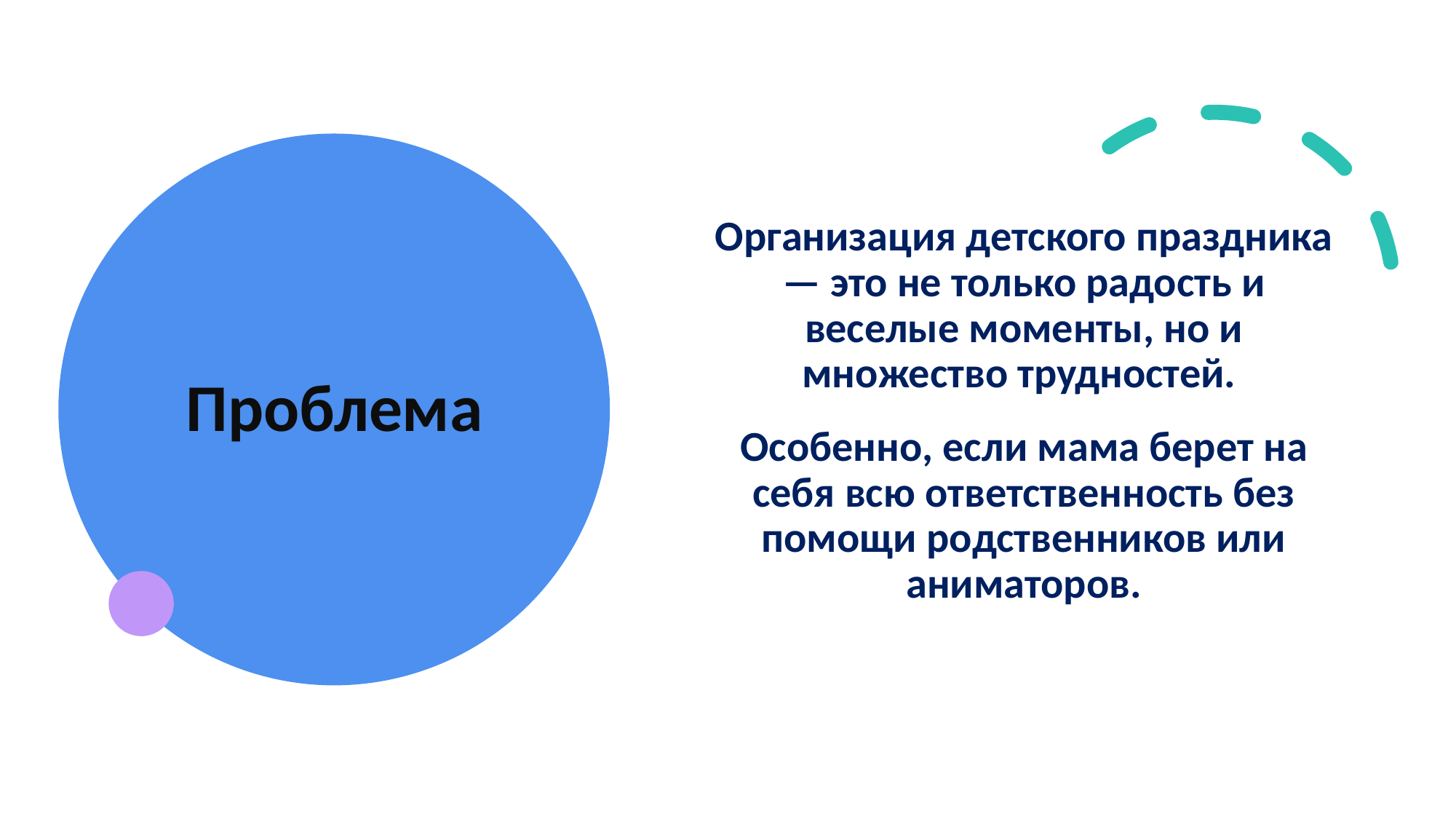

Организация детского праздника — это не только радость и веселые моменты, но и множество трудностей.
Особенно, если мама берет на себя всю ответственность без помощи родственников или аниматоров.
# Проблема